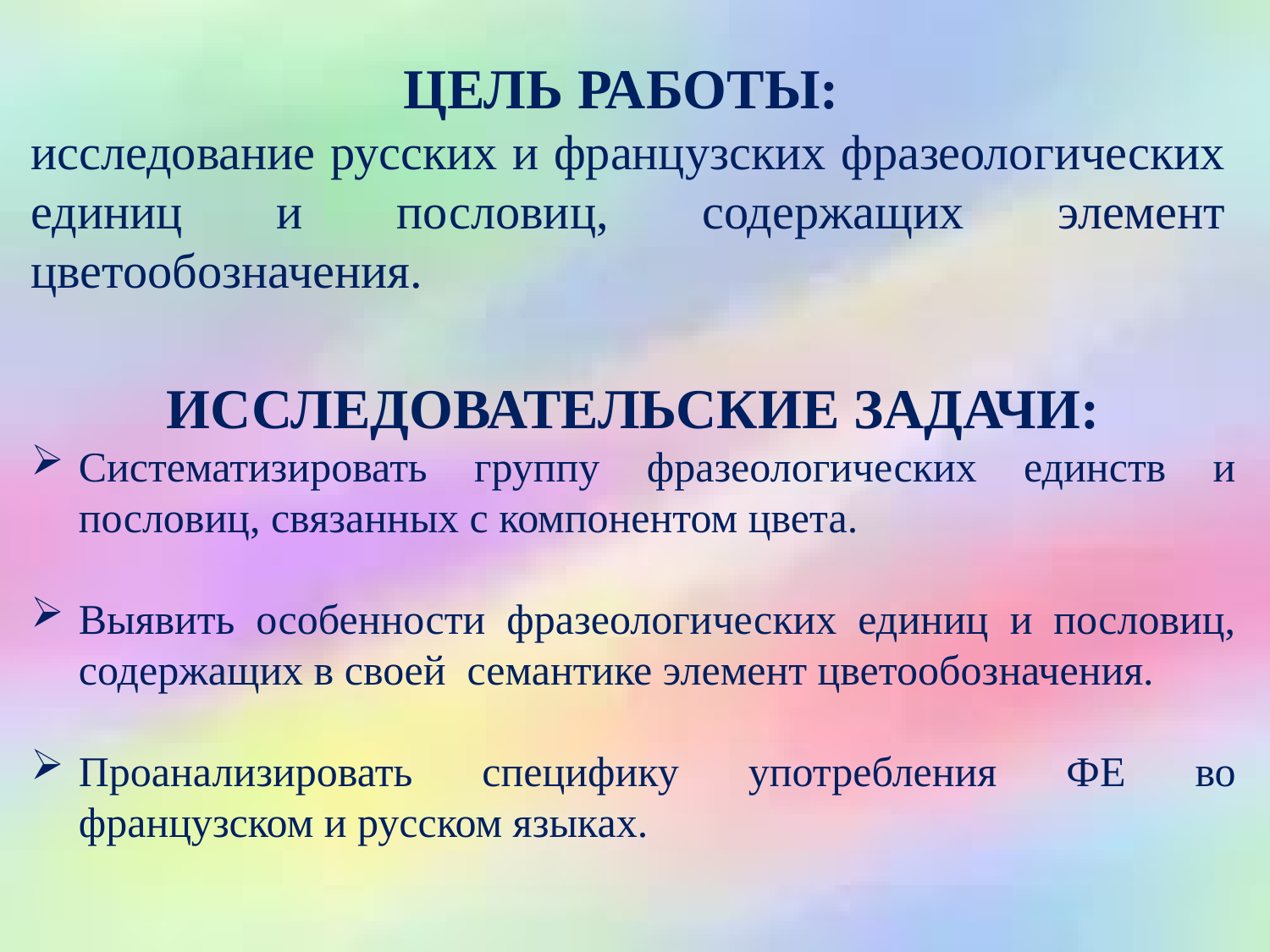

ЦЕЛЬ РАБОТЫ:
исследование русских и французских фразеологических единиц и пословиц, содержащих элемент цветообозначения.
ИССЛЕДОВАТЕЛЬСКИЕ ЗАДАЧИ:
Систематизировать группу фразеологических единств и пословиц, связанных с компонентом цвета.

Выявить особенности фразеологических единиц и пословиц, содержащих в своей  семантике элемент цветообозначения.

Проанализировать специфику употребления ФЕ во французском и русском языках.